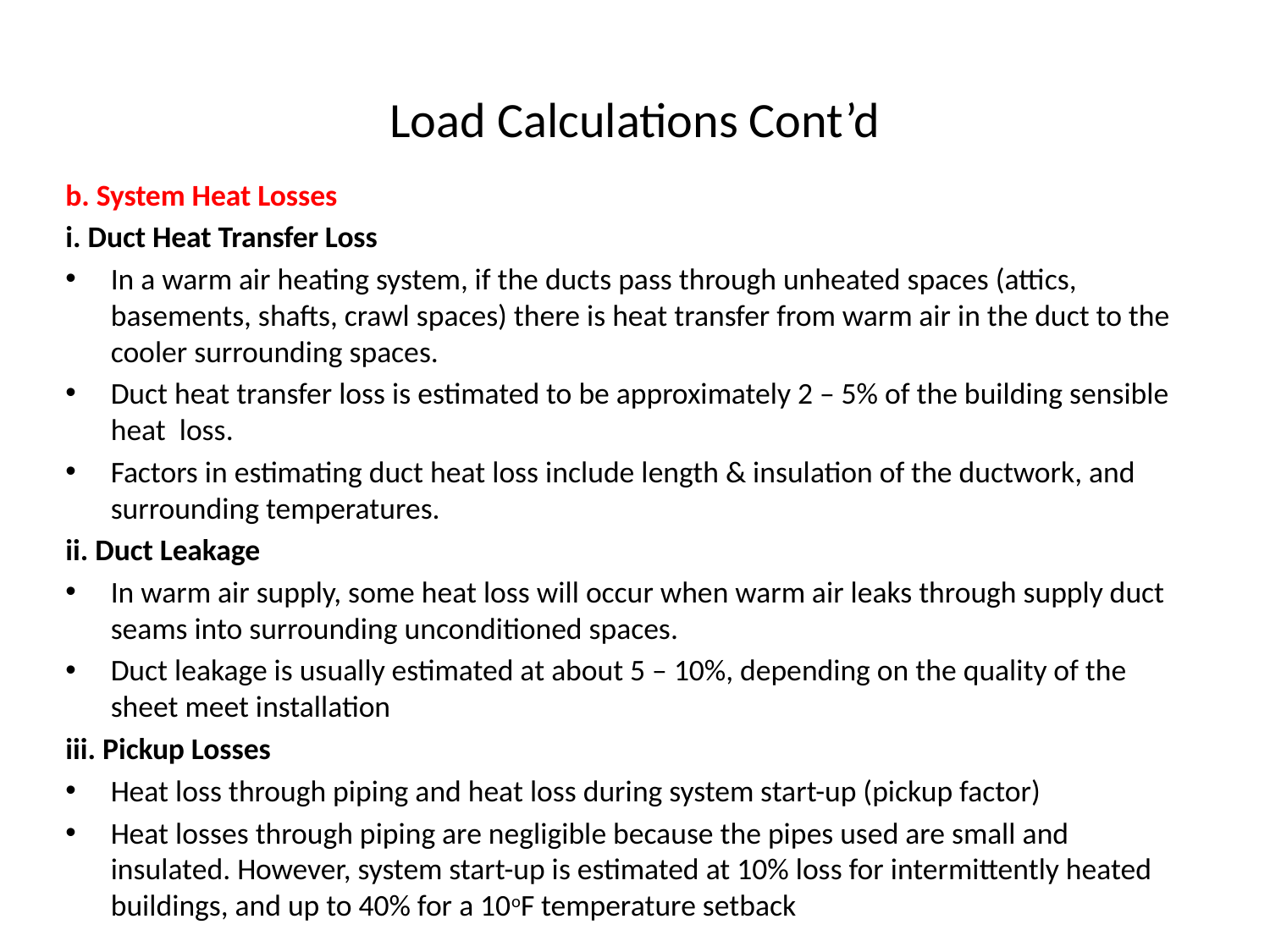

# Load Calculations Cont’d
b. System Heat Losses
i. Duct Heat Transfer Loss
In a warm air heating system, if the ducts pass through unheated spaces (attics, basements, shafts, crawl spaces) there is heat transfer from warm air in the duct to the cooler surrounding spaces.
Duct heat transfer loss is estimated to be approximately 2 – 5% of the building sensible heat  loss.
Factors in estimating duct heat loss include length & insulation of the ductwork, and surrounding temperatures.
ii. Duct Leakage
In warm air supply, some heat loss will occur when warm air leaks through supply duct seams into surrounding unconditioned spaces.
Duct leakage is usually estimated at about 5 – 10%, depending on the quality of the sheet meet installation
iii. Pickup Losses
Heat loss through piping and heat loss during system start-up (pickup factor)
Heat losses through piping are negligible because the pipes used are small and insulated. However, system start-up is estimated at 10% loss for intermittently heated buildings, and up to 40% for a 10oF temperature setback